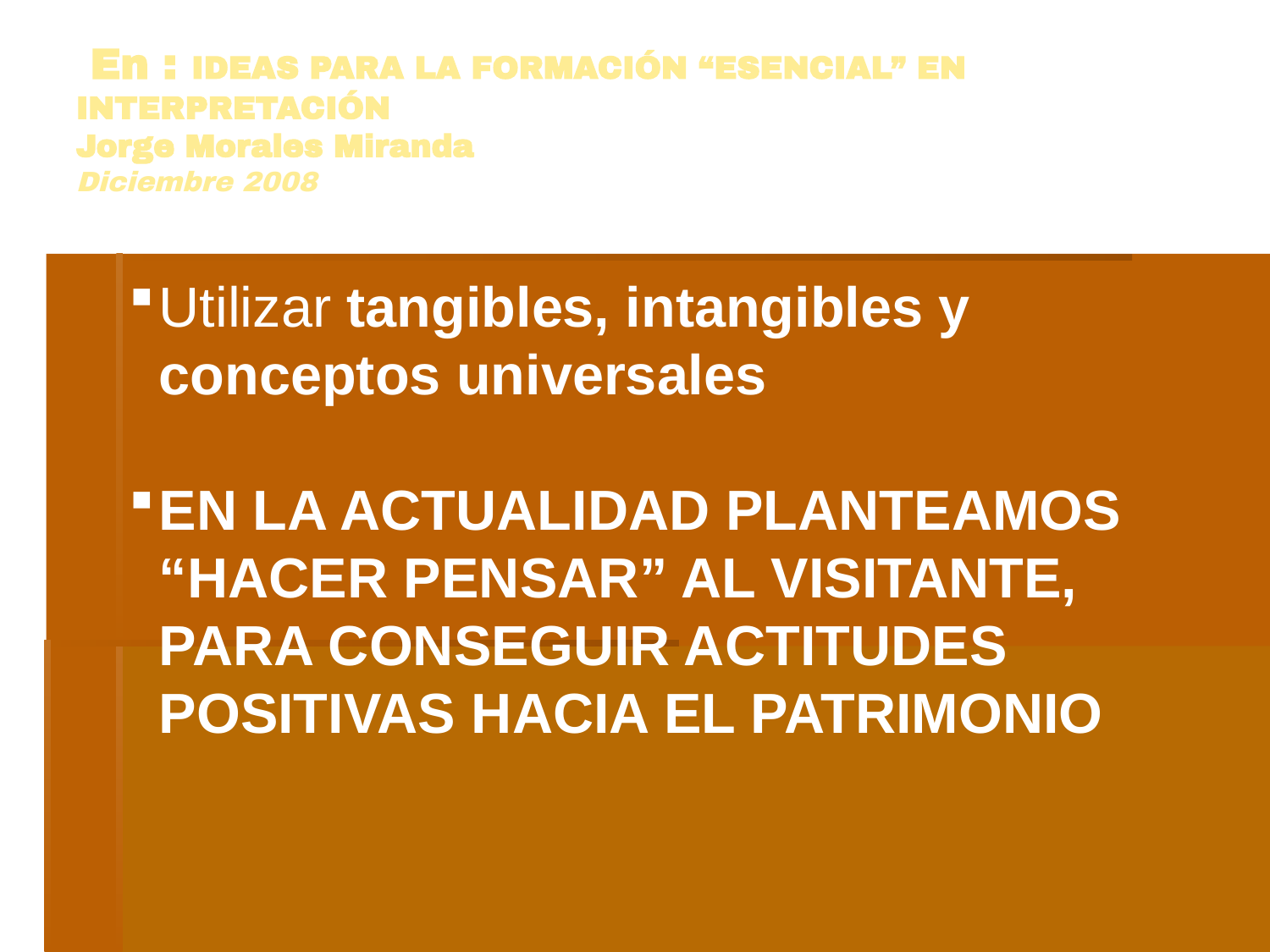

En : IDEAS PARA LA FORMACIÓN “ESENCIAL” EN INTERPRETACIÓN
Jorge Morales Miranda
Diciembre 2008

Utilizar tangibles, intangibles y conceptos universales

EN LA ACTUALIDAD PLANTEAMOS “HACER PENSAR” AL VISITANTE, PARA CONSEGUIR ACTITUDES POSITIVAS HACIA EL PATRIMONIO